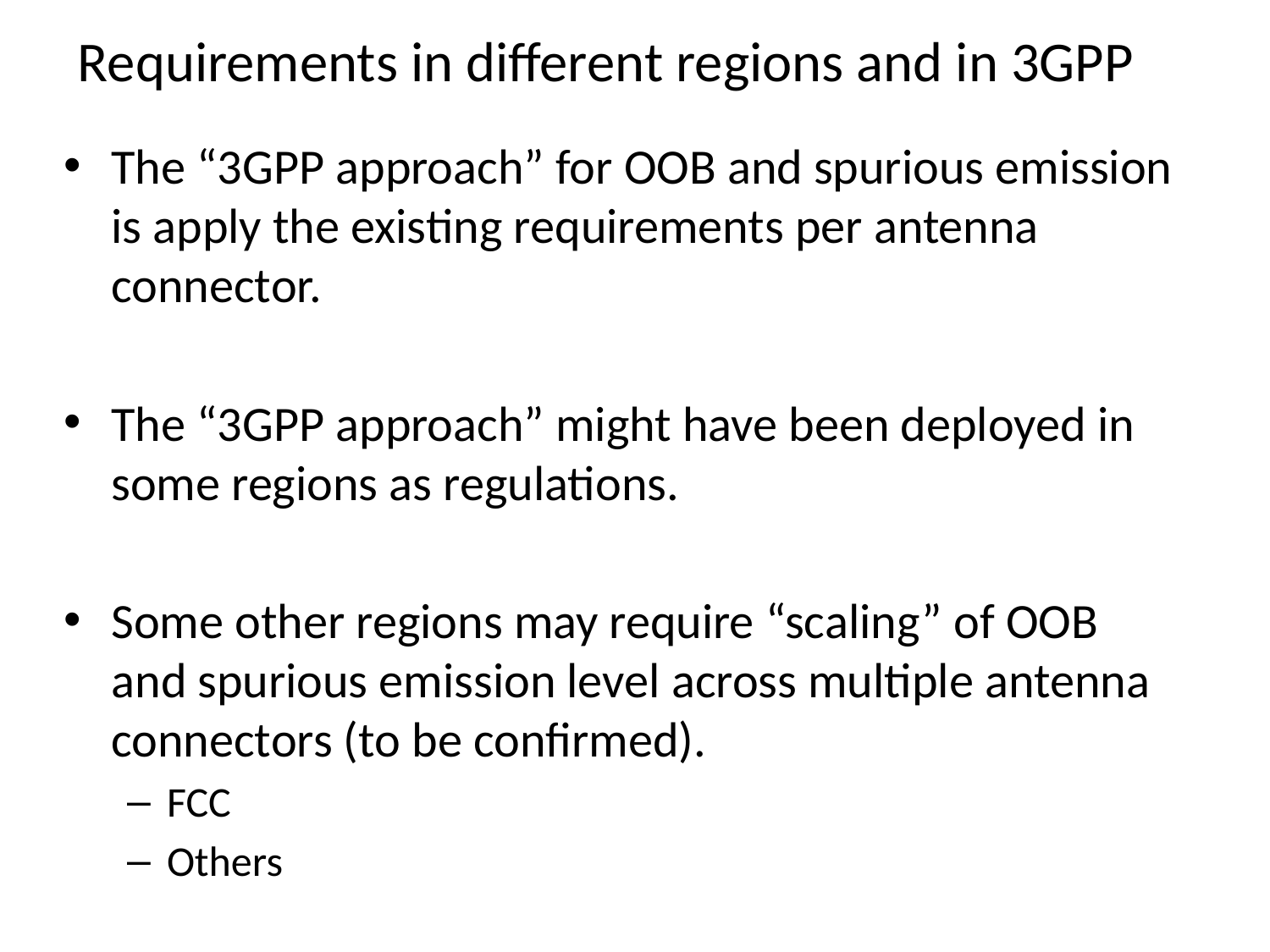

# Requirements in different regions and in 3GPP
The “3GPP approach” for OOB and spurious emission is apply the existing requirements per antenna connector.

The “3GPP approach” might have been deployed in some regions as regulations.

Some other regions may require “scaling” of OOB and spurious emission level across multiple antenna connectors (to be confirmed).
FCC
Others